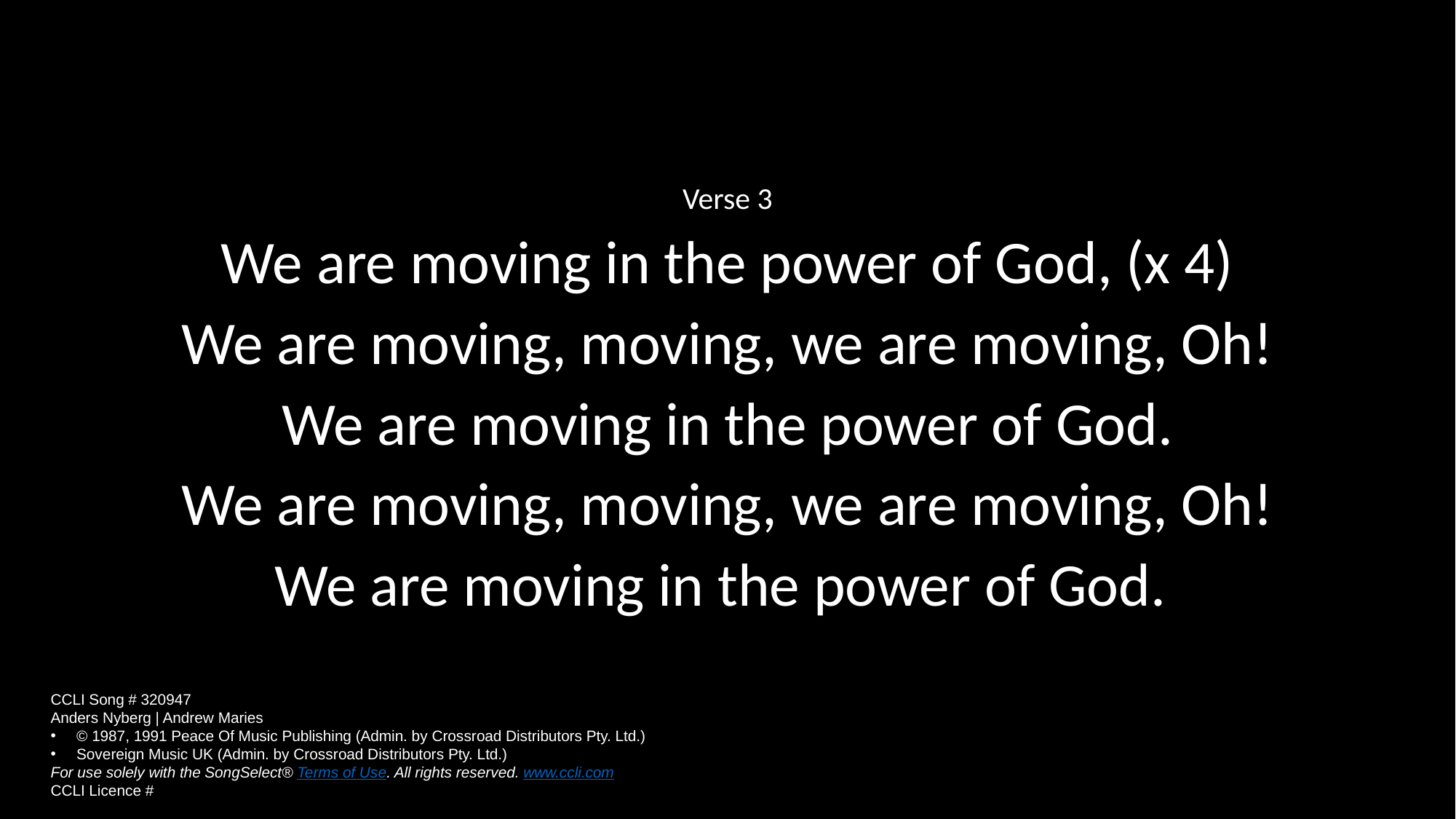

Verse 3
We are moving in the power of God, (x 4)
We are moving, moving, we are moving, Oh!
We are moving in the power of God.
We are moving, moving, we are moving, Oh!
We are moving in the power of God.
CCLI Song # 320947
Anders Nyberg | Andrew Maries
© 1987, 1991 Peace Of Music Publishing (Admin. by Crossroad Distributors Pty. Ltd.)
Sovereign Music UK (Admin. by Crossroad Distributors Pty. Ltd.)
For use solely with the SongSelect® Terms of Use. All rights reserved. www.ccli.com
CCLI Licence #